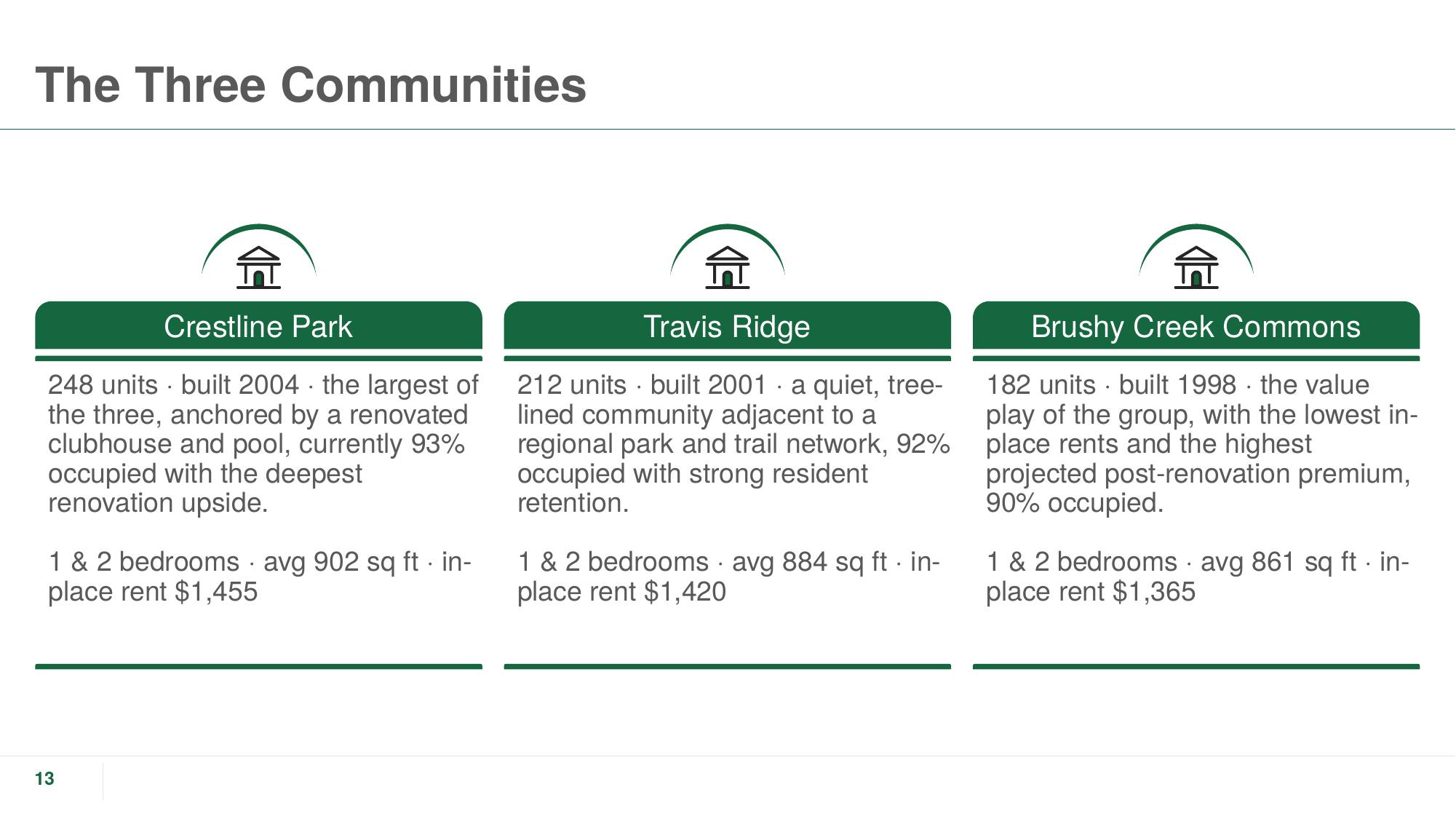

# The Three Communities

Crestline Park
Travis Ridge
Brushy Creek Commons

248 units · built 2004 · the largest of the three, anchored by a renovated clubhouse and pool, currently 93% occupied with the deepest renovation upside.
1 & 2 bedrooms · avg 902 sq ft · in-place rent $1,455
212 units · built 2001 · a quiet, tree-lined community adjacent to a regional park and trail network, 92% occupied with strong resident retention.
1 & 2 bedrooms · avg 884 sq ft · in-place rent $1,420
182 units · built 1998 · the value play of the group, with the lowest in-place rents and the highest projected post-renovation premium, 90% occupied.
1 & 2 bedrooms · avg 861 sq ft · in-place rent $1,365

13